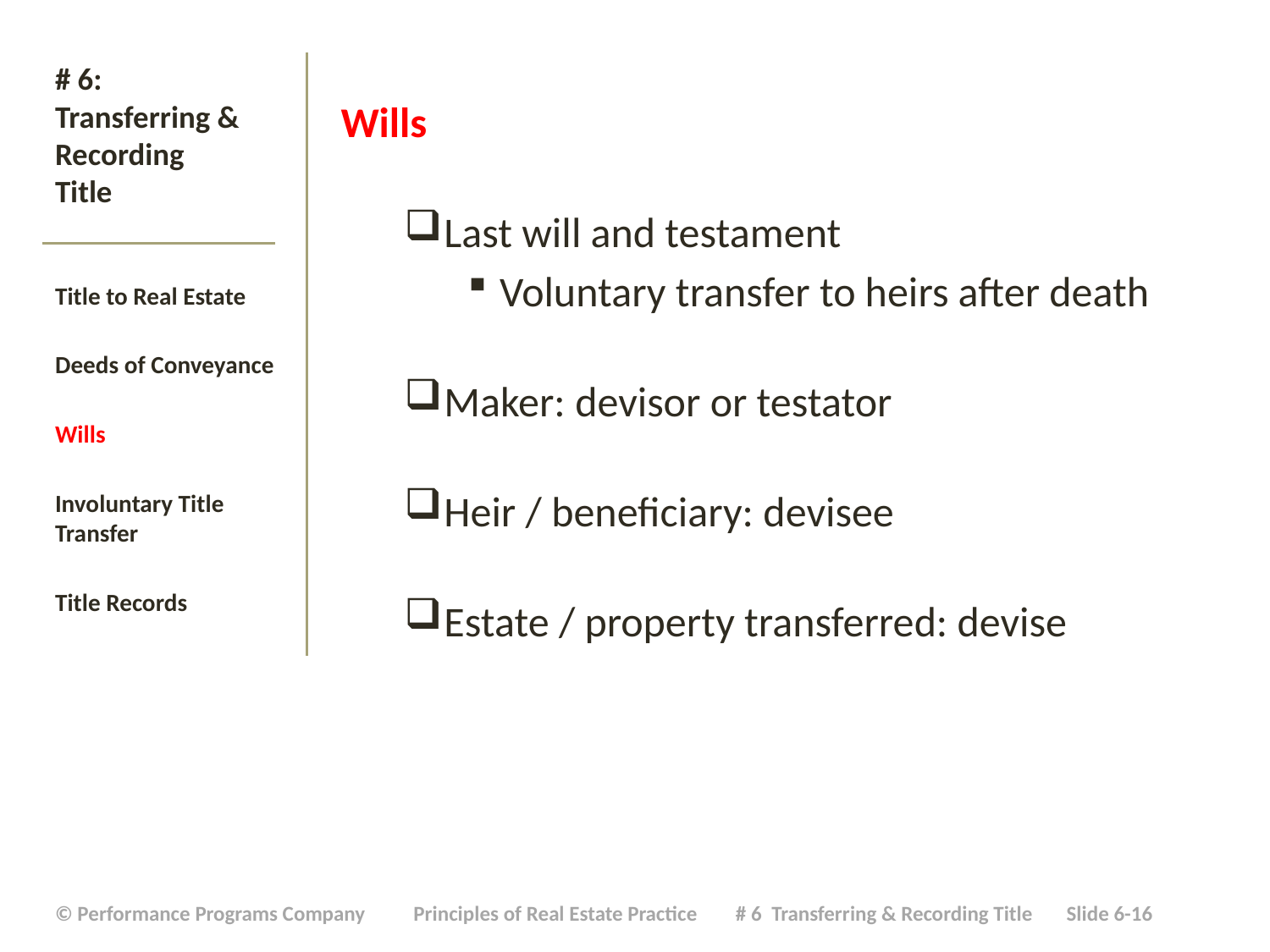

Wills

Last will and testament
Voluntary transfer to heirs after death
Maker: devisor or testator
Heir / beneficiary: devisee
Estate / property transferred: devise

# # 6: Transferring & Recording Title

Title to Real Estate

Deeds of Conveyance

Wills

Involuntary Title Transfer

Title Records

| © Performance Programs Company Principles of Real Estate Practice # 6 Transferring & Recording Title Slide 6-16 |
| --- |